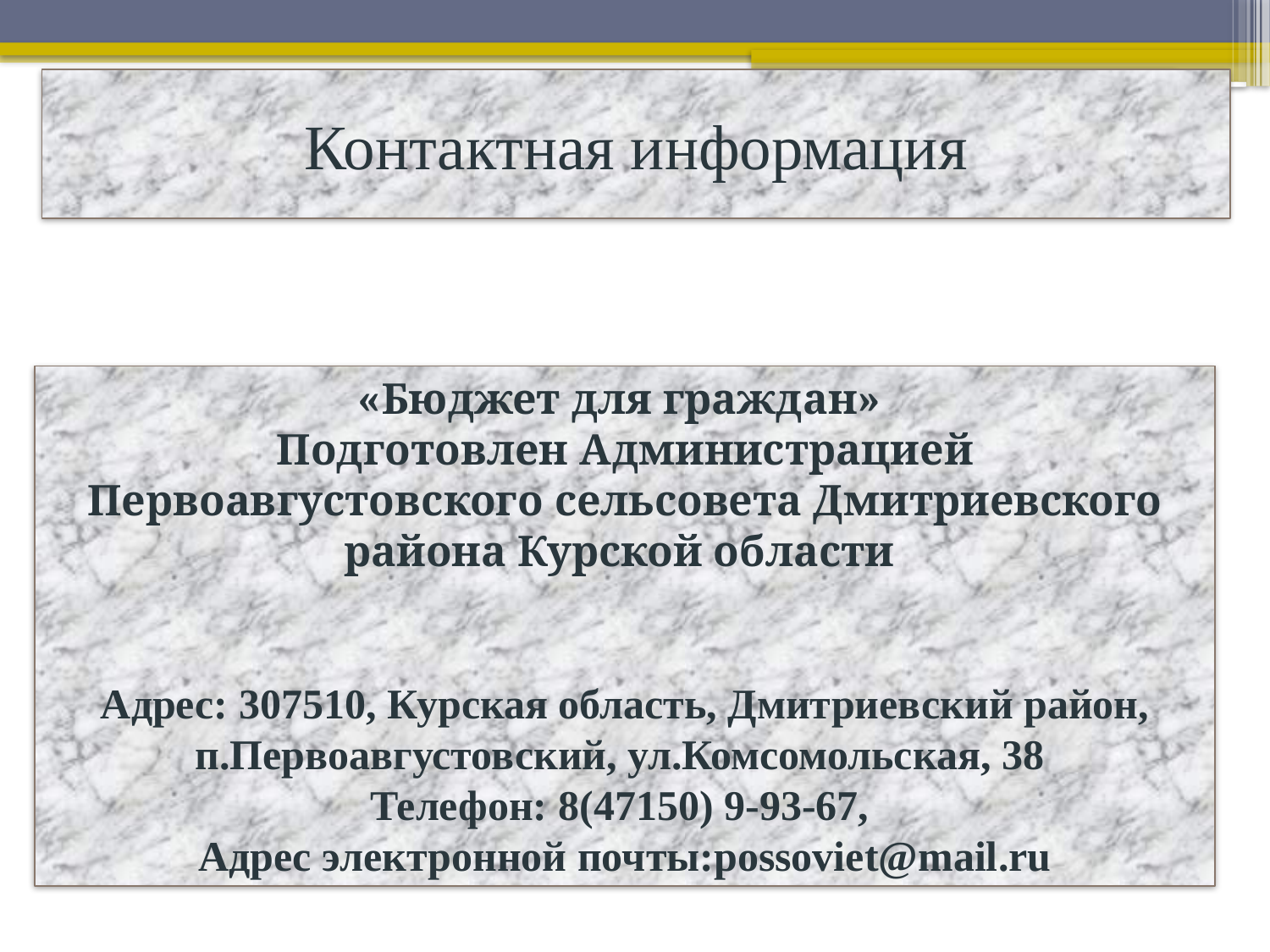

Контактная информация

«Бюджет для граждан»
Подготовлен Администрацией Первоавгустовского сельсовета Дмитриевского района Курской области

Адрес: 307510, Курская область, Дмитриевский район, п.Первоавгустовский, ул.Комсомольская, 38
Телефон: 8(47150) 9-93-67,
Адрес электронной почты:possoviet@mail.ru